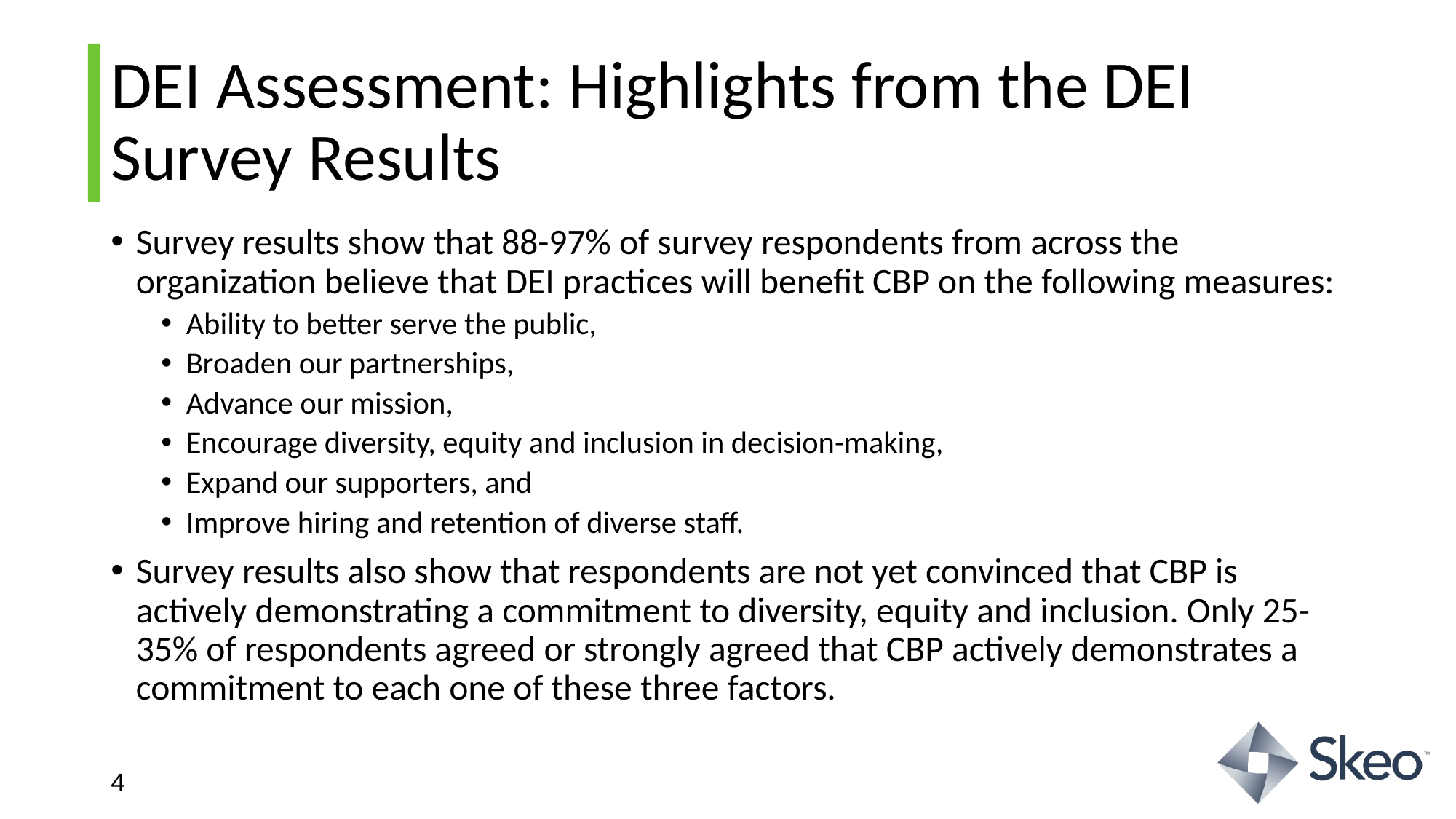

# DEI Assessment: Highlights from the DEI Survey Results
Survey results show that 88-97% of survey respondents from across the organization believe that DEI practices will benefit CBP on the following measures:
Ability to better serve the public,
Broaden our partnerships,
Advance our mission,
Encourage diversity, equity and inclusion in decision-making,
Expand our supporters, and
Improve hiring and retention of diverse staff.
Survey results also show that respondents are not yet convinced that CBP is actively demonstrating a commitment to diversity, equity and inclusion. Only 25-35% of respondents agreed or strongly agreed that CBP actively demonstrates a commitment to each one of these three factors.

4